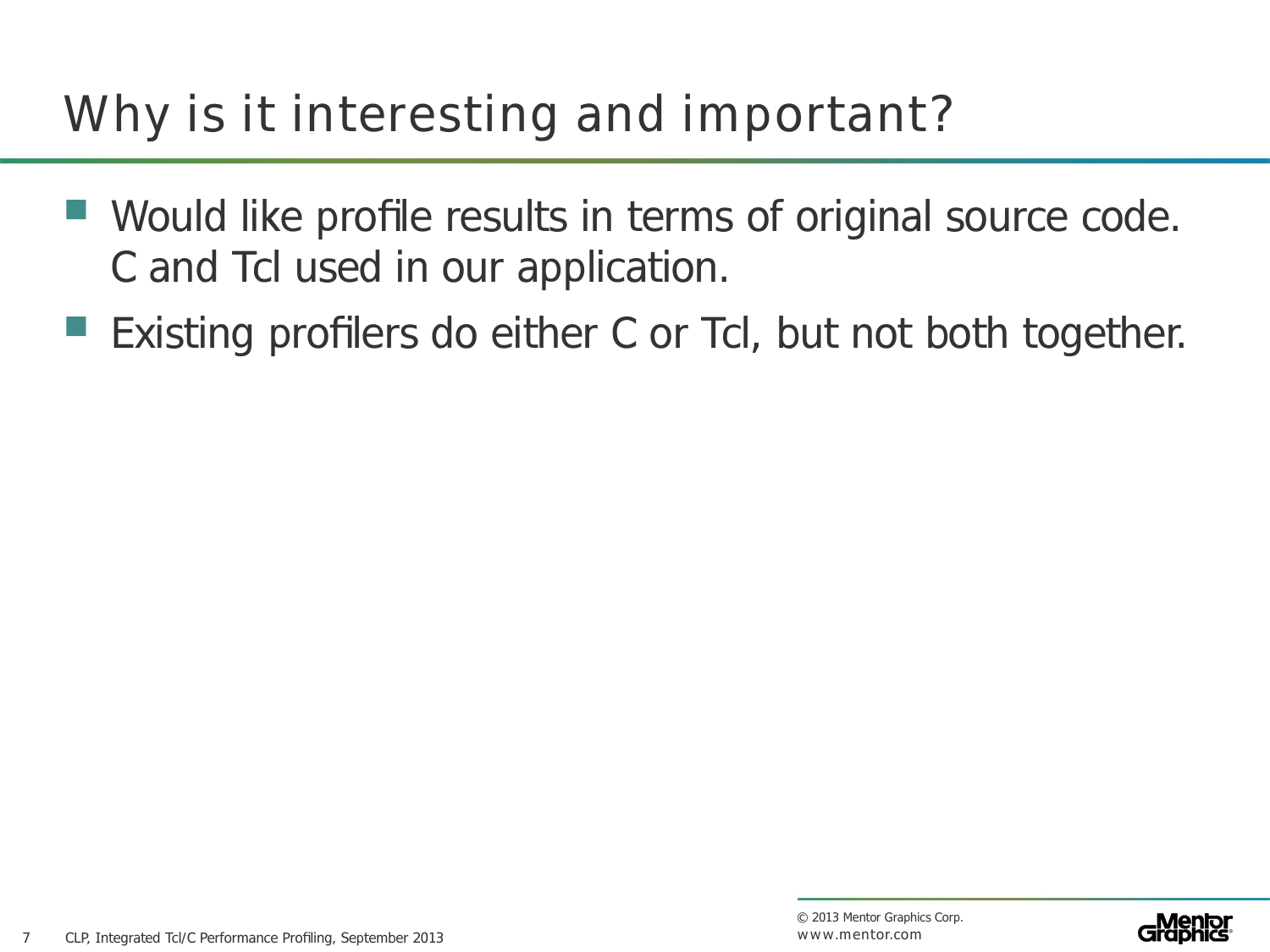

# Why is it interesting and important?
Would like profile results in terms of original source code.  C and Tcl used in our application.
Existing profilers do either C or Tcl, but not both together.
CLP, Integrated Tcl/C Performance Profiling, September 2013
7